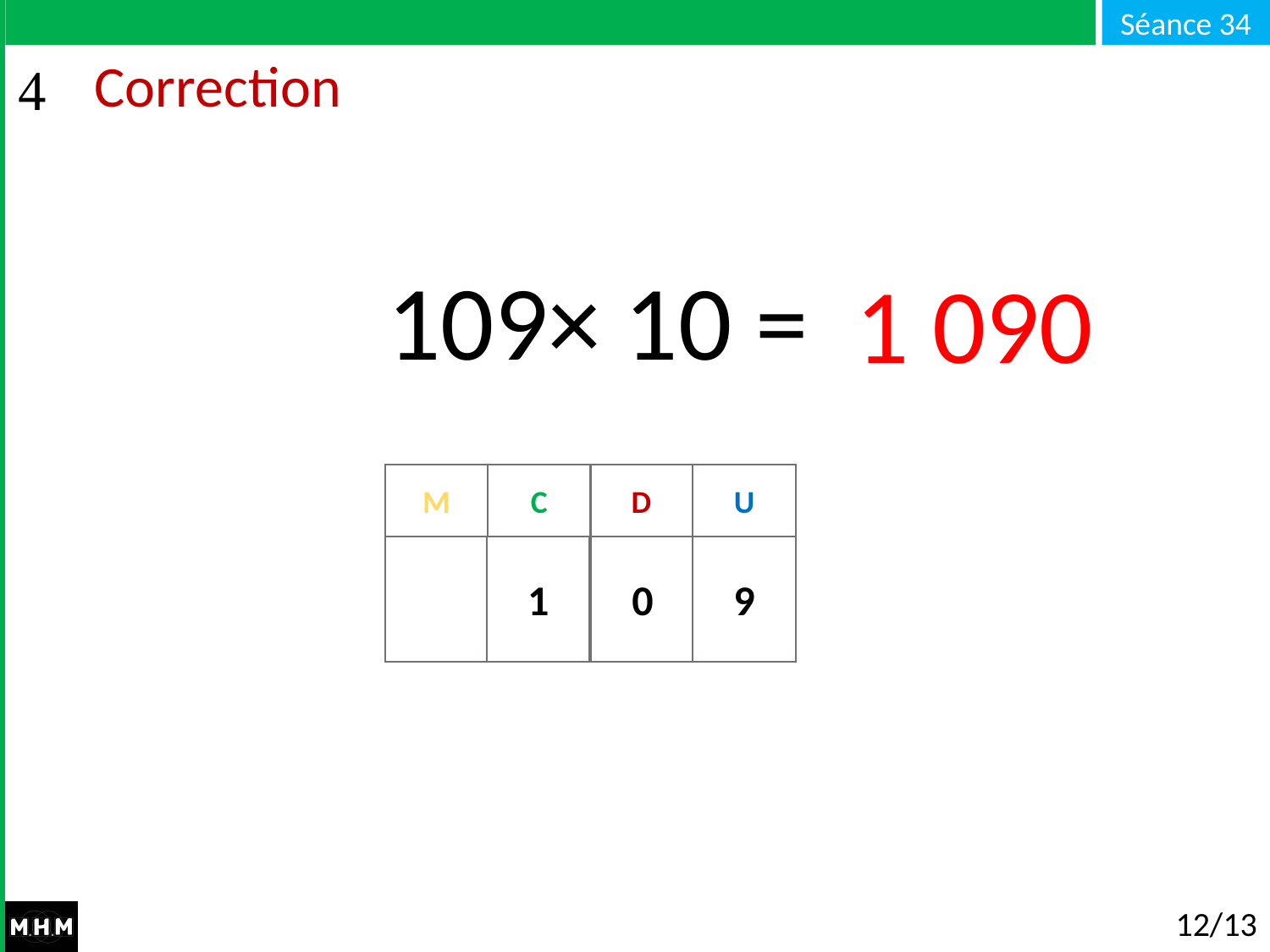

# Correction
109× 10 =
1 090
M
C
D
U
1
0
9

0
12/13